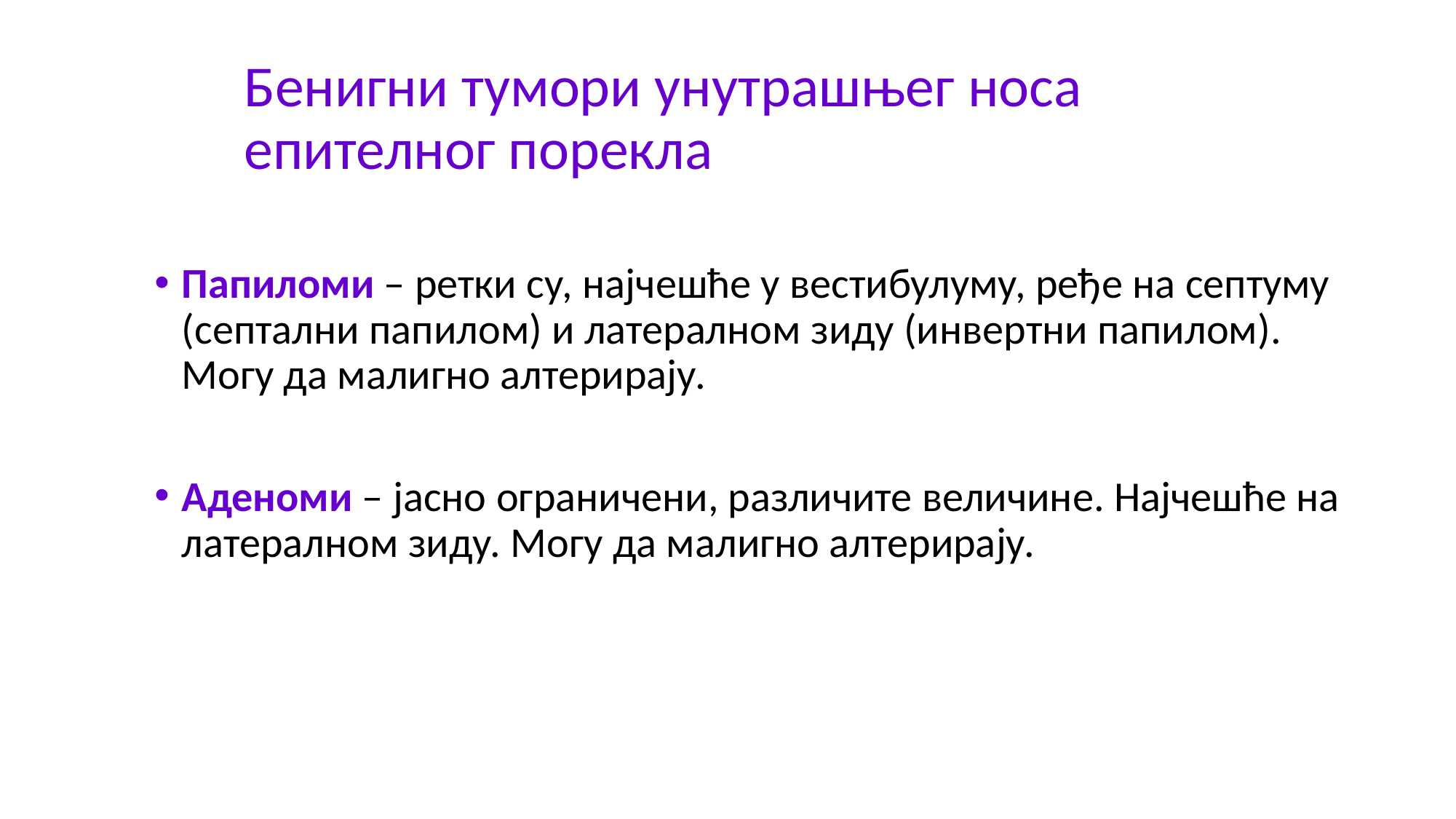

# Бенигни тумори унутрашњег носа епителног порекла
Папиломи – ретки су, најчешће у вестибулуму, ређе на септуму (септални папилом) и латералном зиду (инвертни папилом). Могу да малигно алтерирају.

Аденоми – јасно ограничени, различите величине. Најчешће на латералном зиду. Могу да малигно алтерирају.